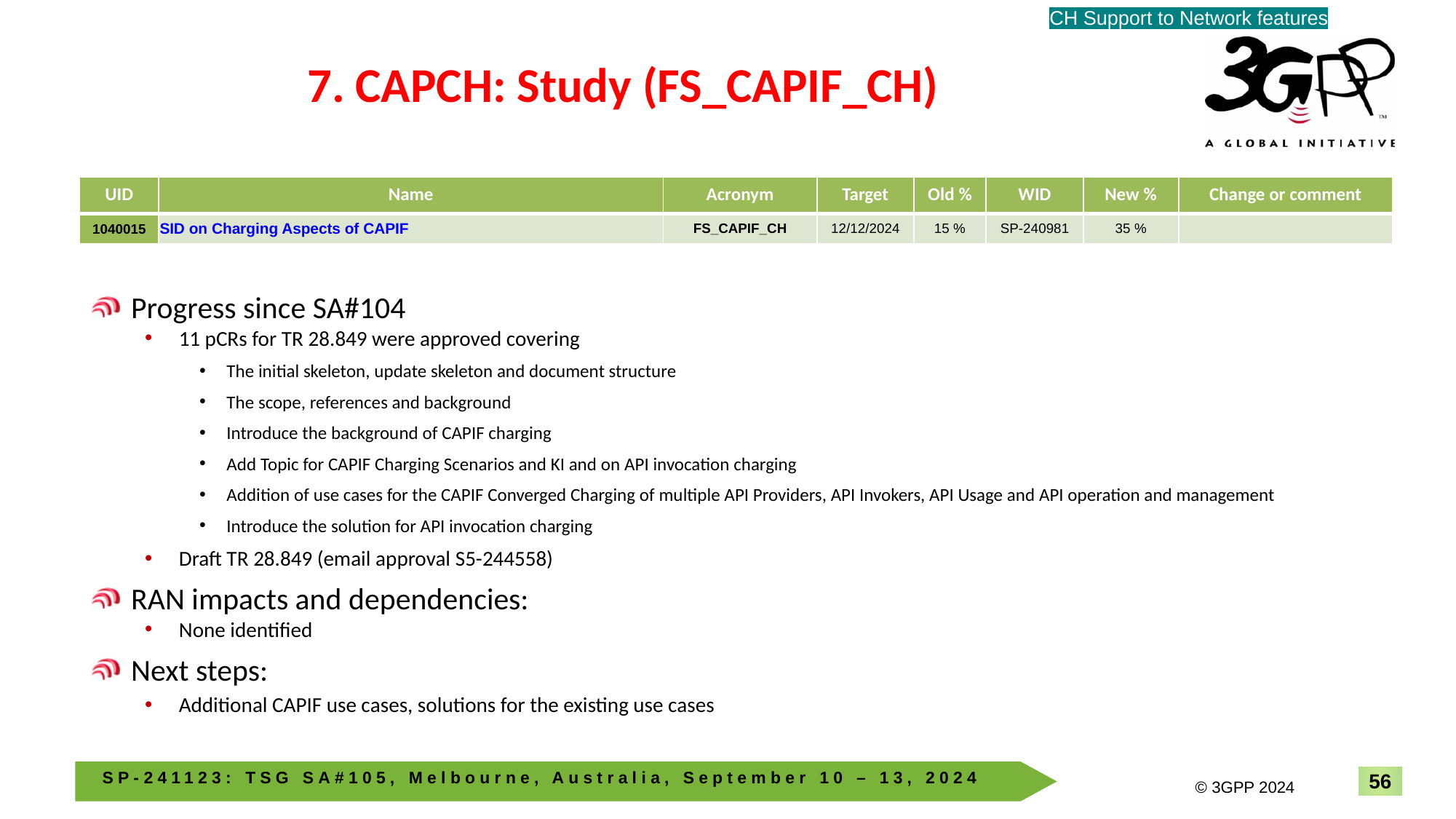

CH Support to Network features
# 7. CAPCH: Study (FS_CAPIF_CH)
| UID | Name | Acronym | Target | Old % | WID | New % | Change or comment |
| --- | --- | --- | --- | --- | --- | --- | --- |
| 1040015 | SID on Charging Aspects of CAPIF | FS\_CAPIF\_CH | 12/12/2024 | 15 % | SP-240981 | 35 % |  |
Progress since SA#104
11 pCRs for TR 28.849 were approved covering
The initial skeleton, update skeleton and document structure
The scope, references and background
Introduce the background of CAPIF charging
Add Topic for CAPIF Charging Scenarios and KI and on API invocation charging
Addition of use cases for the CAPIF Converged Charging of multiple API Providers, API Invokers, API Usage and API operation and management
Introduce the solution for API invocation charging
Draft TR 28.849 (email approval S5-244558)
RAN impacts and dependencies:
None identified
Next steps:
Additional CAPIF use cases, solutions for the existing use cases